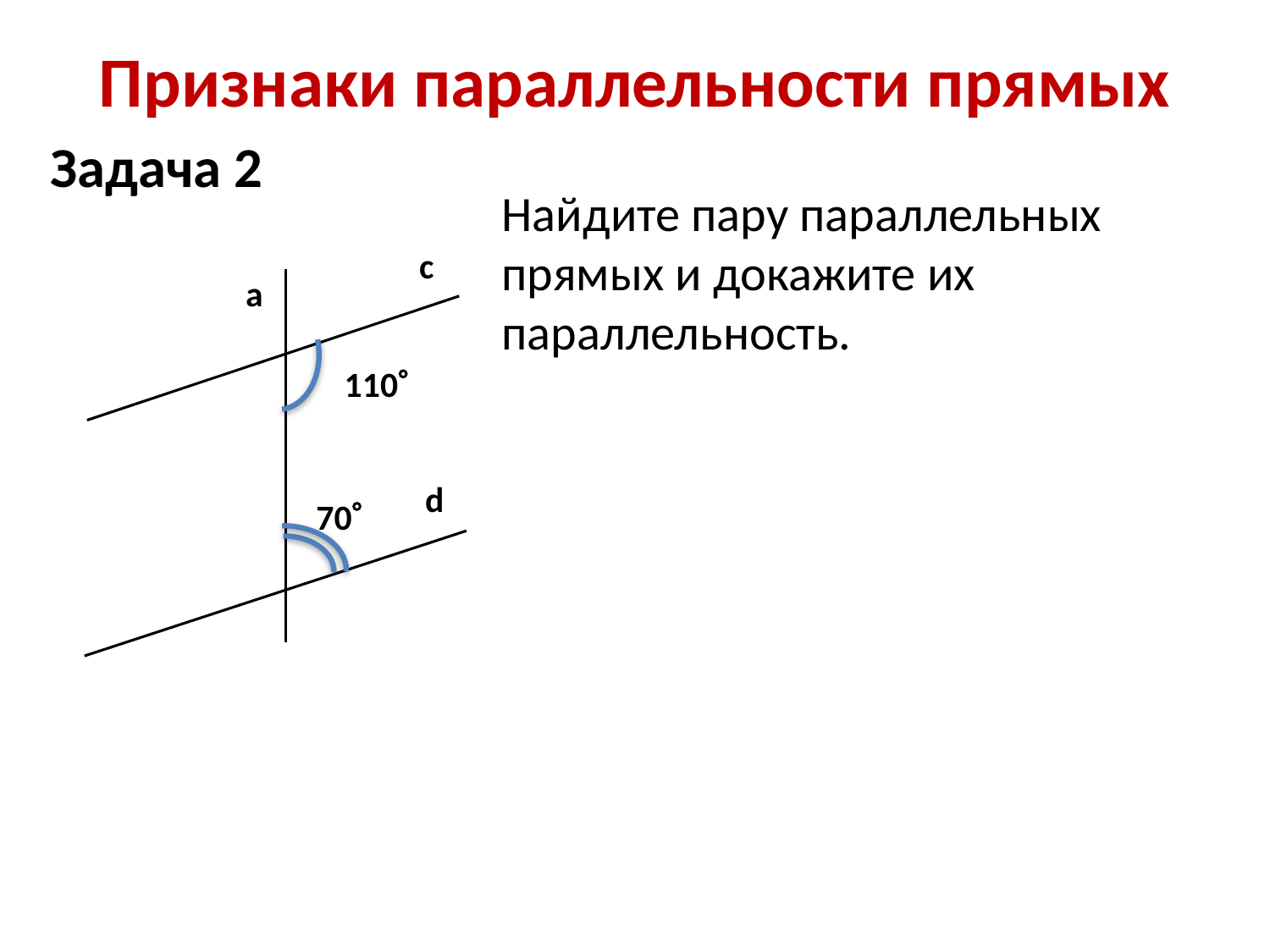

# Признаки параллельности прямых
Задача 2
Найдите пару параллельных прямых и докажите их параллельность.

c
a

110°
d
70°